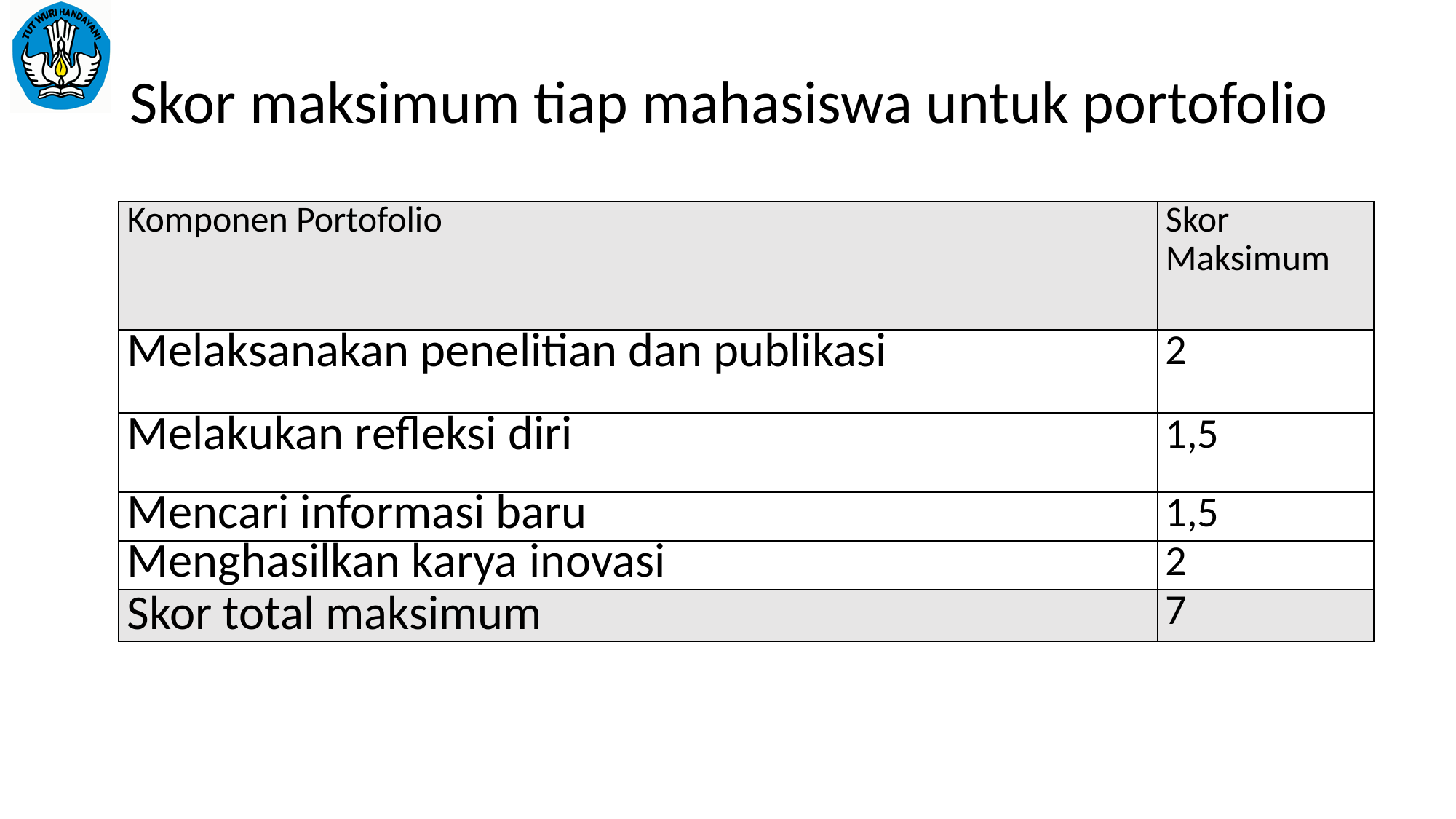

# Skor maksimum tiap mahasiswa untuk portofolio
| Komponen Portofolio | Skor Maksimum |
| --- | --- |
| Melaksanakan penelitian dan publikasi | 2 |
| Melakukan refleksi diri | 1,5 |
| Mencari informasi baru | 1,5 |
| Menghasilkan karya inovasi | 2 |
| Skor total maksimum | 7 |